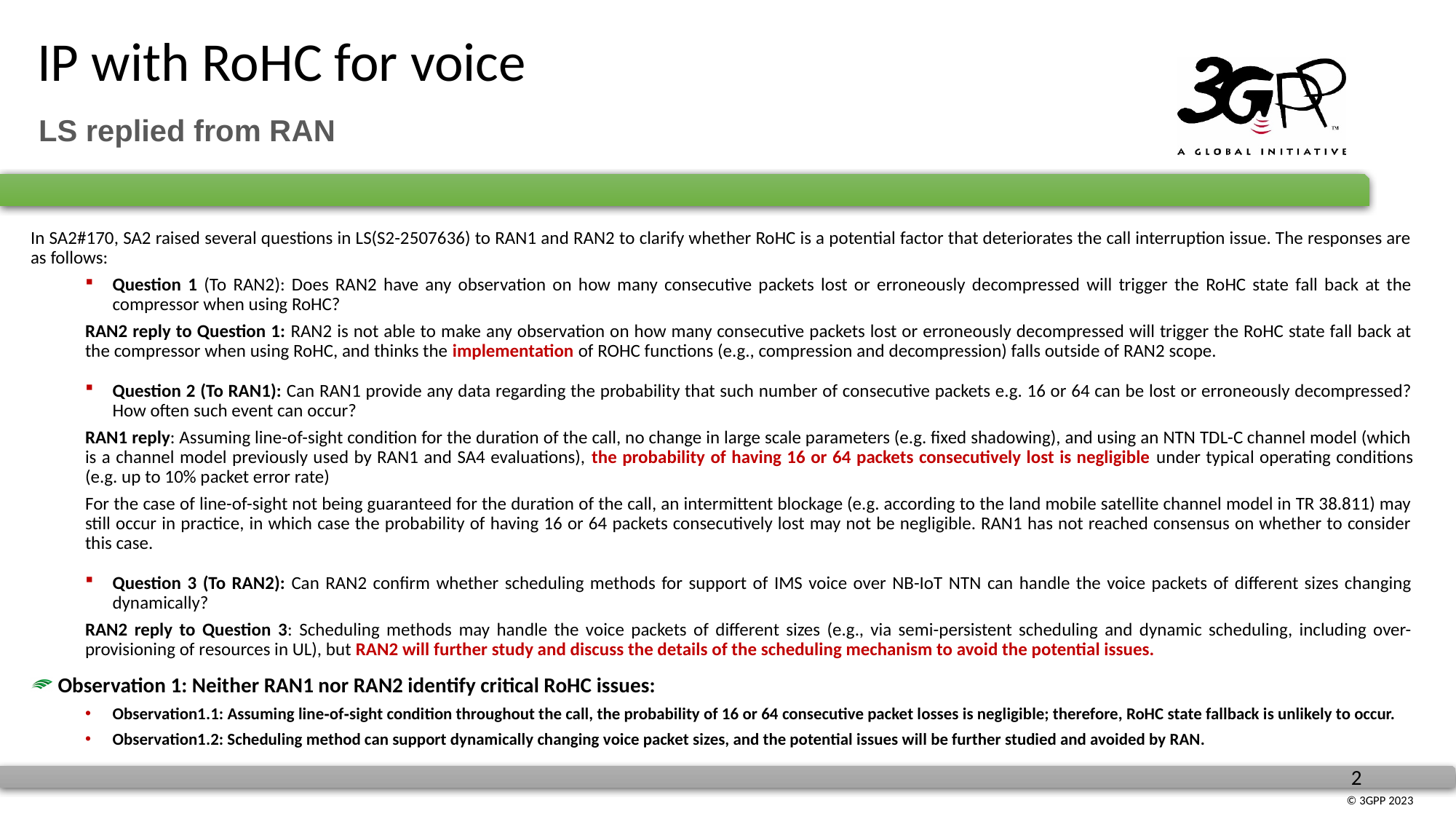

# IP with RoHC for voice
LS replied from RAN
In SA2#170, SA2 raised several questions in LS(S2-2507636) to RAN1 and RAN2 to clarify whether RoHC is a potential factor that deteriorates the call interruption issue. The responses are as follows:
Question 1 (To RAN2): Does RAN2 have any observation on how many consecutive packets lost or erroneously decompressed will trigger the RoHC state fall back at the compressor when using RoHC?
RAN2 reply to Question 1: RAN2 is not able to make any observation on how many consecutive packets lost or erroneously decompressed will trigger the RoHC state fall back at the compressor when using RoHC, and thinks the implementation of ROHC functions (e.g., compression and decompression) falls outside of RAN2 scope.

Question 2 (To RAN1): Can RAN1 provide any data regarding the probability that such number of consecutive packets e.g. 16 or 64 can be lost or erroneously decompressed? How often such event can occur?
RAN1 reply: Assuming line-of-sight condition for the duration of the call, no change in large scale parameters (e.g. fixed shadowing), and using an NTN TDL-C channel model (which is a channel model previously used by RAN1 and SA4 evaluations), the probability of having 16 or 64 packets consecutively lost is negligible under typical operating conditions (e.g. up to 10% packet error rate)
For the case of line-of-sight not being guaranteed for the duration of the call, an intermittent blockage (e.g. according to the land mobile satellite channel model in TR 38.811) may still occur in practice, in which case the probability of having 16 or 64 packets consecutively lost may not be negligible. RAN1 has not reached consensus on whether to consider this case.

Question 3 (To RAN2): Can RAN2 confirm whether scheduling methods for support of IMS voice over NB-IoT NTN can handle the voice packets of different sizes changing dynamically?
RAN2 reply to Question 3: Scheduling methods may handle the voice packets of different sizes (e.g., via semi-persistent scheduling and dynamic scheduling, including over-provisioning of resources in UL), but RAN2 will further study and discuss the details of the scheduling mechanism to avoid the potential issues.
Observation 1: Neither RAN1 nor RAN2 identify critical RoHC issues:
Observation1.1: Assuming line‑of‑sight condition throughout the call, the probability of 16 or 64 consecutive packet losses is negligible; therefore, RoHC state fallback is unlikely to occur.
Observation1.2: Scheduling method can support dynamically changing voice packet sizes, and the potential issues will be further studied and avoided by RAN.